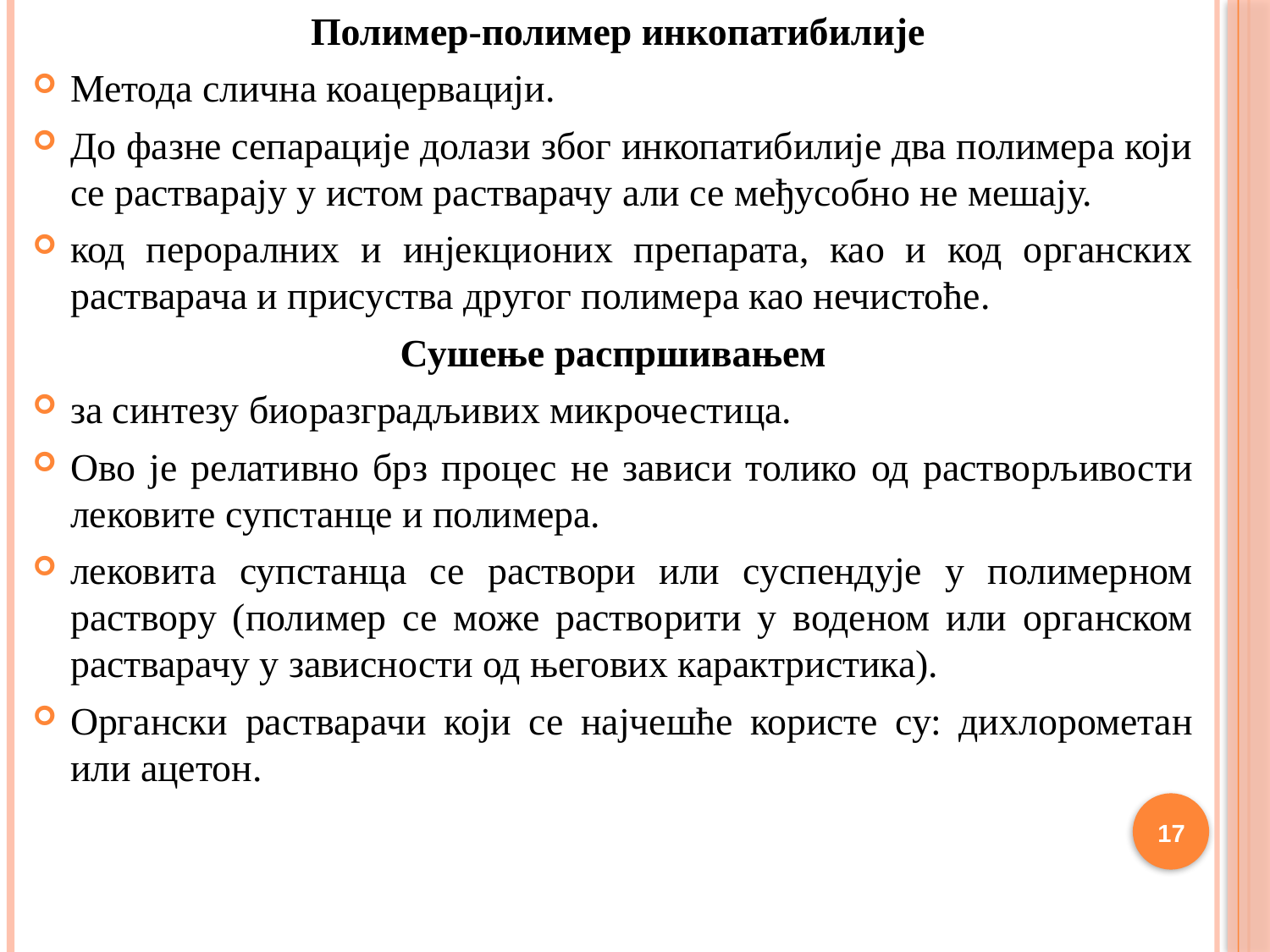

Полимер-полимер инкопатибилије
Метода слична коацервацији.
До фазне сепарације долази због инкопатибилије два полимера који се растварају у истом растварачу али се међусобно не мешају.
код пероралних и инјекционих препарата, као и код органских растварача и присуства другог полимера као нечистоће.
Сушење распршивањем
за синтезу биоразградљивих микрочестица.
Ово је релативно брз процес не зависи толико од растворљивости лековите супстанце и полимера.
лековита супстанца се раствори или суспендује у полимерном раствору (полимер се може растворити у воденом или органском растварачу у зависности од његових карактристика).
Органски растварачи који се најчешће користе су: дихлорометан или ацетон.

17